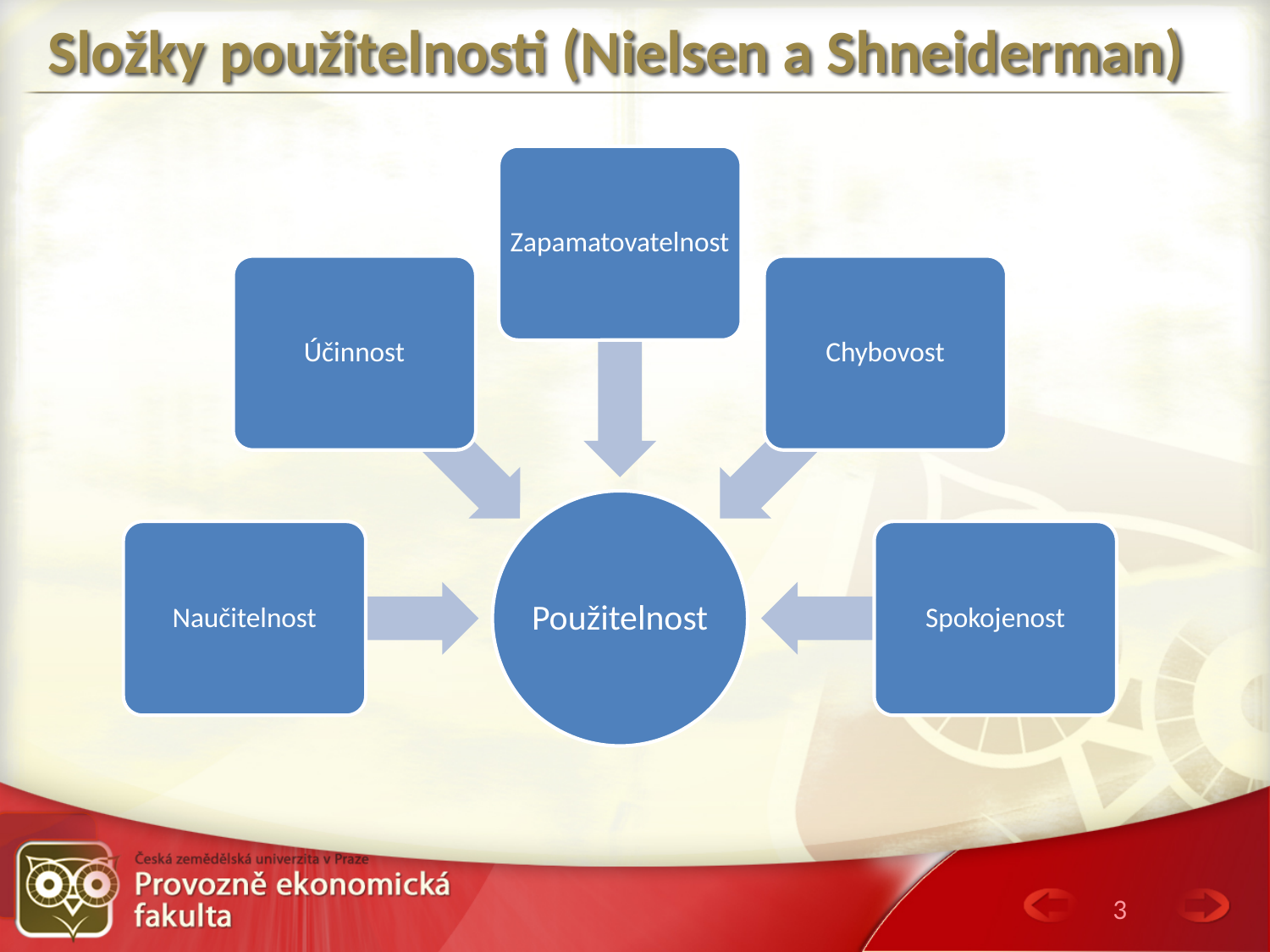

# Složky použitelnosti (Nielsen a Shneiderman)
Použitelnost
Naučitelnost
Účinnost
Zapamatovatelnost
Chybovost
Spokojenost